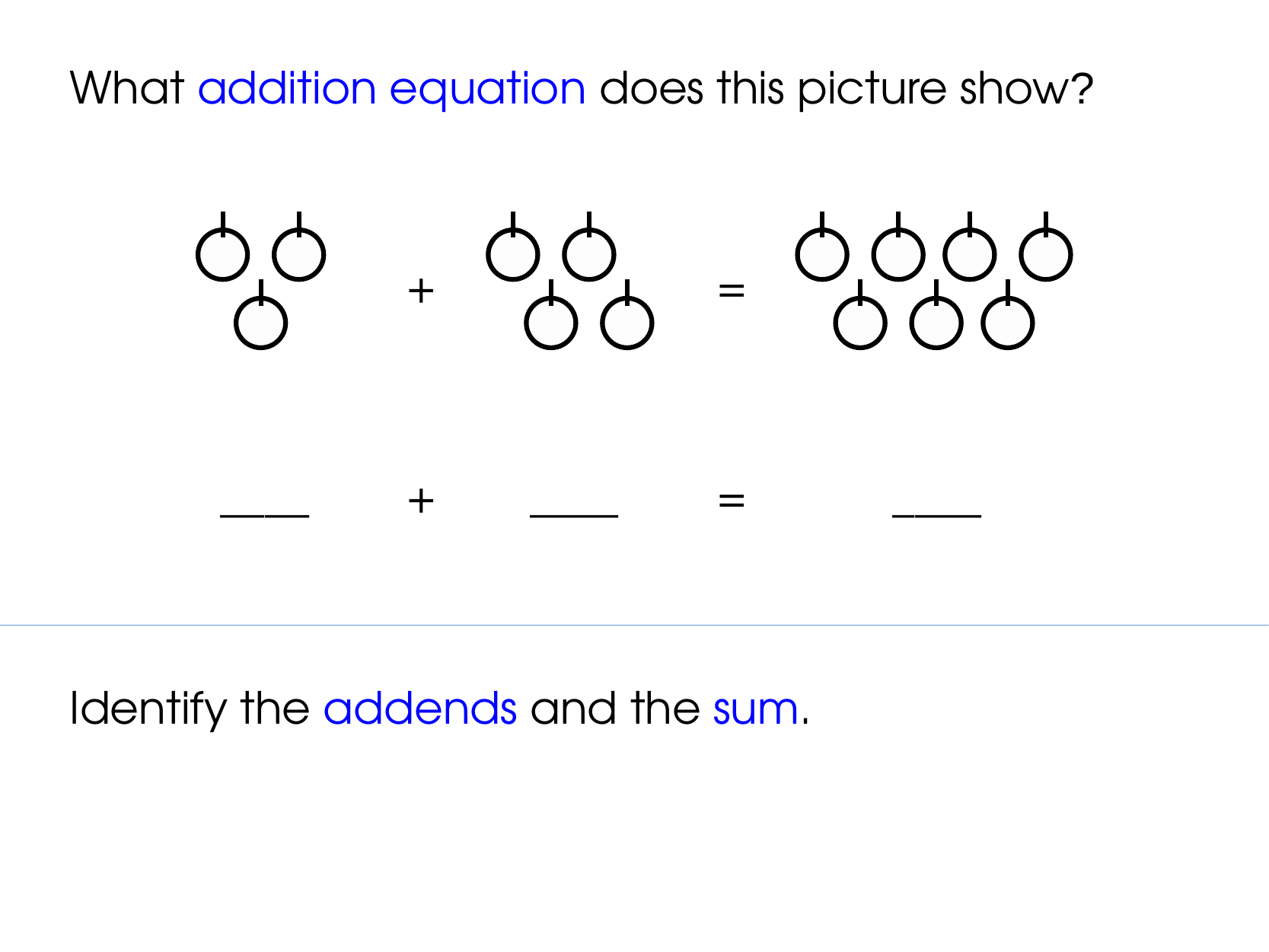

What addition equation does this picture show?

+
=
____
+
____
=
____
Identify the addends and the sum.